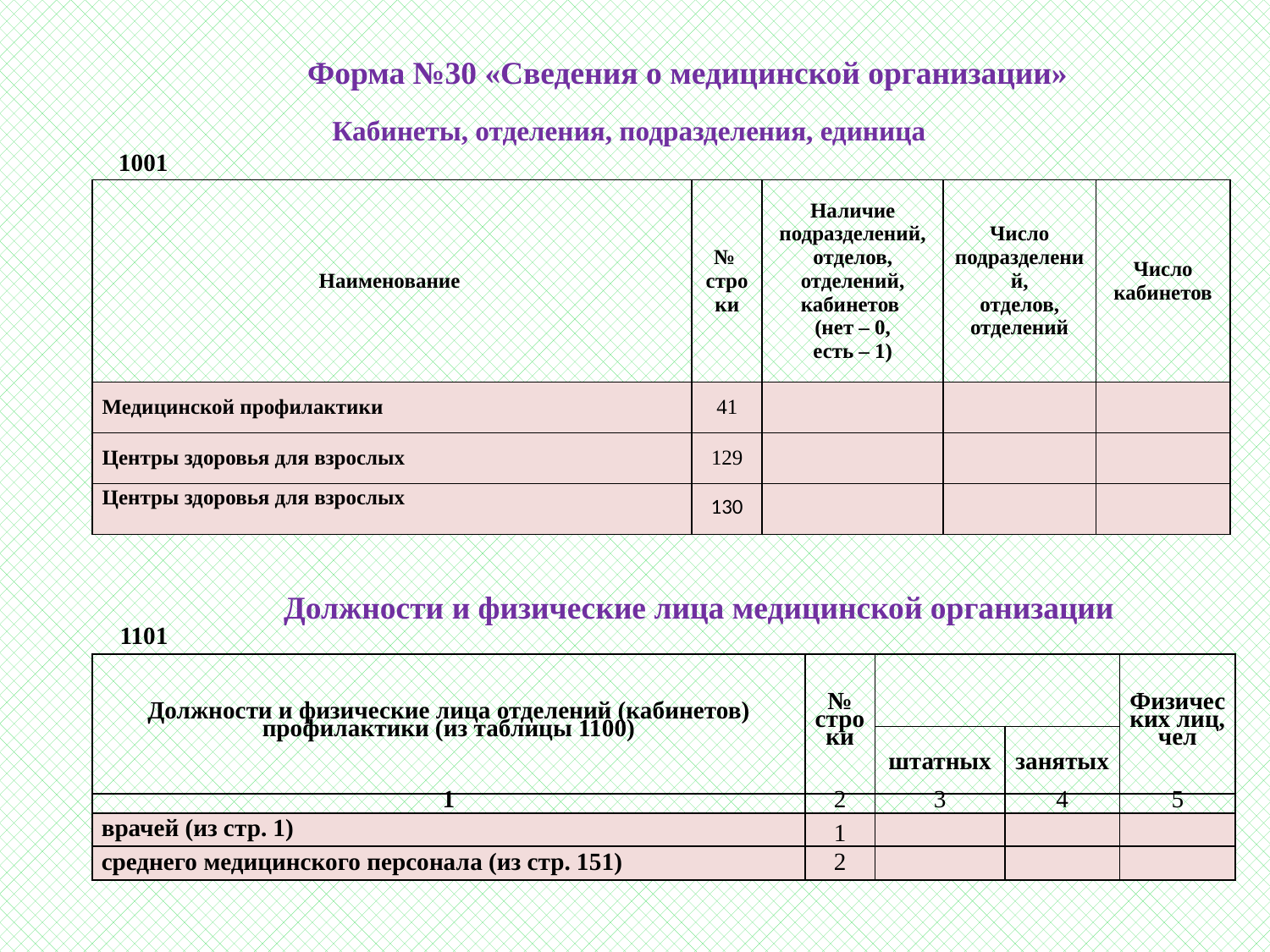

Форма №30 «Сведения о медицинской организации»
Кабинеты, отделения, подразделения, единица

 1001

| Наименование | № строки | Наличие подразделений, отделов, отделений, кабинетов (нет – 0, есть – 1) | Число подразделений, отделов, отделений | Число кабинетов |
| --- | --- | --- | --- | --- |
| Медицинской профилактики | 41 |  |  |  |
| Центры здоровья для взрослых | 129 |  |  |  |
| Центры здоровья для взрослых | 130 |  |  |  |

Должности и физические лица медицинской организации
1101
| Должности и физические лица отделений (кабинетов) профилактики (из таблицы 1100) | № строки |  |  | Физических лиц, чел |
| --- | --- | --- | --- | --- |
|  |  | штатных | занятых |  |
| 1 | 2 | 3 | 4 | 5 |
| врачей (из стр. 1) | 1 |  |  |  |
| среднего медицинского персонала (из стр. 151) | 2 |  |  |  |